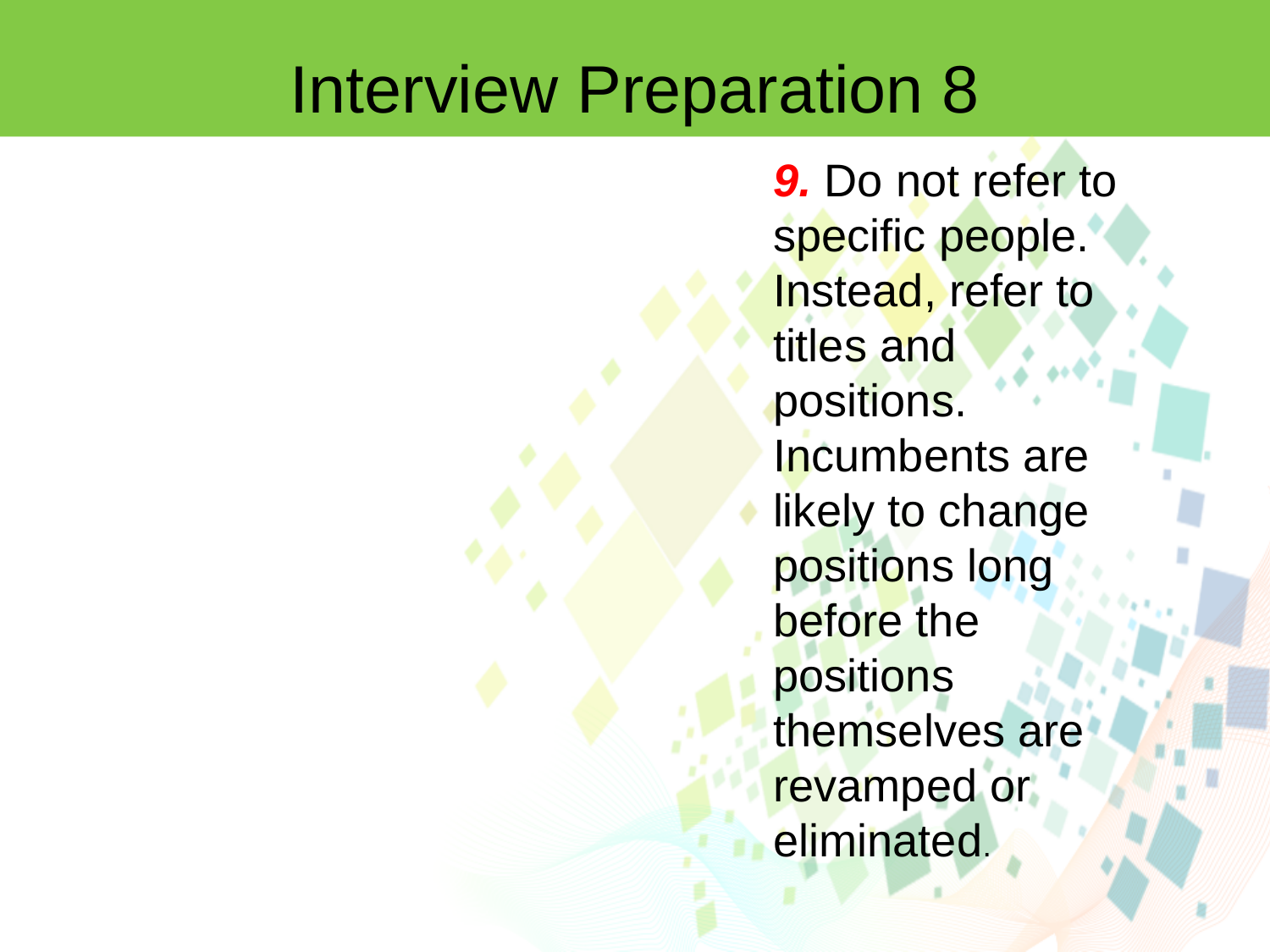

Interview Preparation 8
9. Do not refer to specific people. Instead, refer to titles and positions. Incumbents are
likely to change positions long before the positions themselves are revamped or
eliminated.